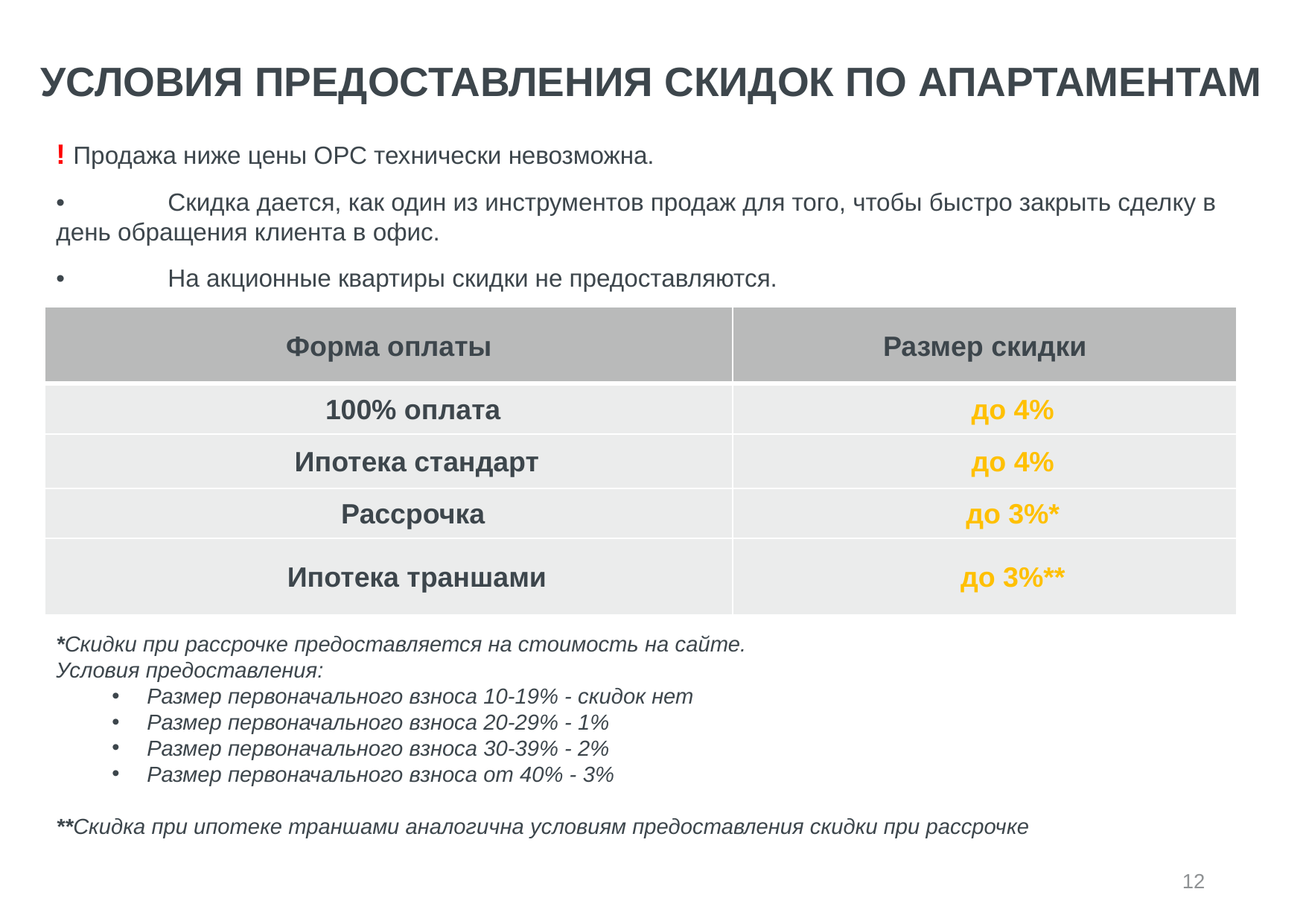

УСЛОВИЯ ПРЕДОСТАВЛЕНИЯ СКИДОК ПО АПАРТАМЕНТАМ
! Продажа ниже цены ОРС технически невозможна.
•	Скидка дается, как один из инструментов продаж для того, чтобы быстро закрыть сделку в день обращения клиента в офис.
•	На акционные квартиры скидки не предоставляются.
| Форма оплаты | Размер скидки |
| --- | --- |
| 100% оплата | до 4% |
| Ипотека стандарт | до 4% |
| Рассрочка | до 3%\* |
| Ипотека траншами | до 3%\*\* |
*Скидки при рассрочке предоставляется на стоимость на сайте.
Условия предоставления:
Размер первоначального взноса 10-19% - скидок нет
Размер первоначального взноса 20-29% - 1%
Размер первоначального взноса 30-39% - 2%
Размер первоначального взноса от 40% - 3%

**Скидка при ипотеке траншами аналогична условиям предоставления скидки при рассрочке
12